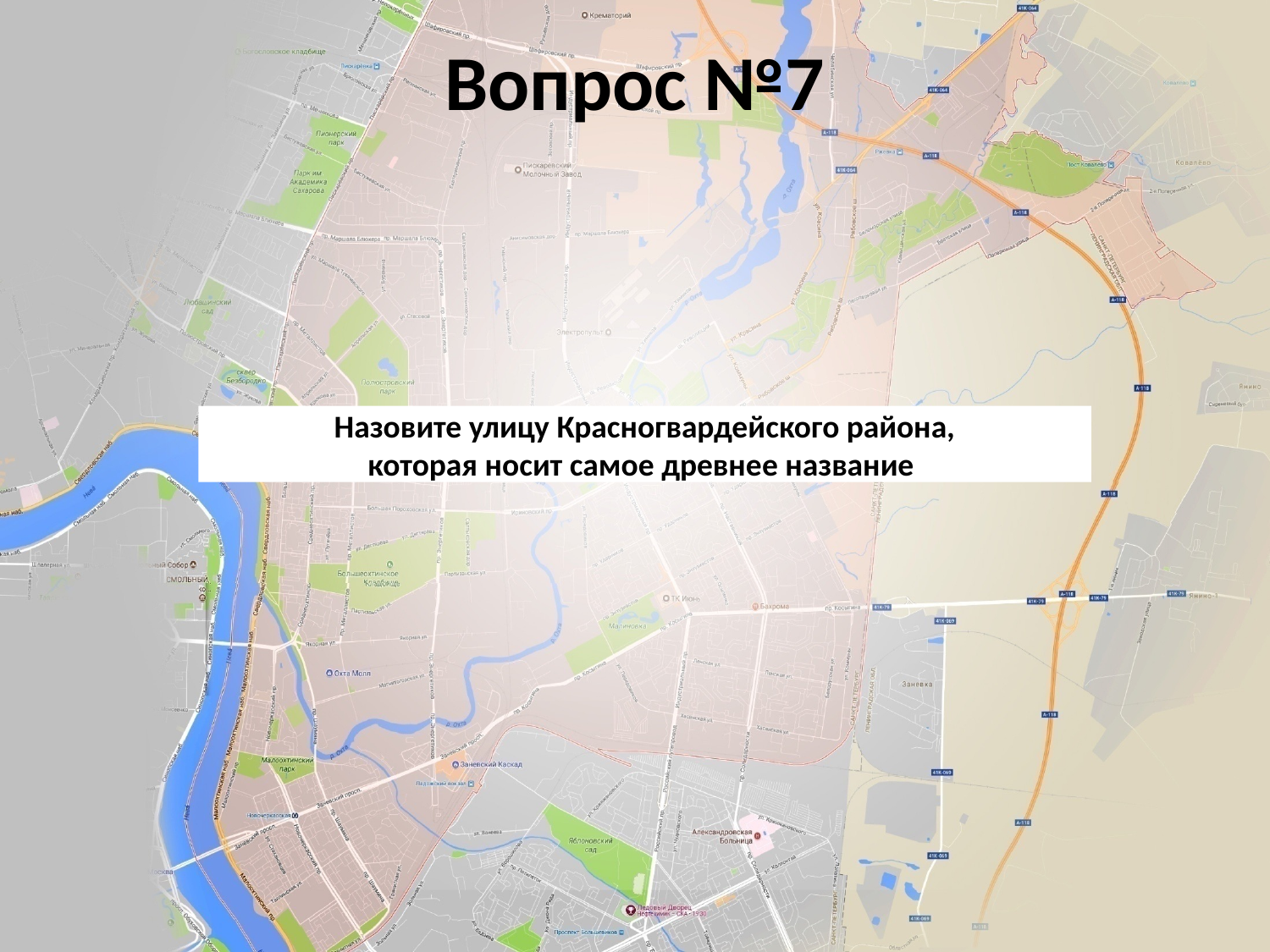

Вопрос №7
Назовите улицу Красногвардейского района,
которая носит самое древнее название